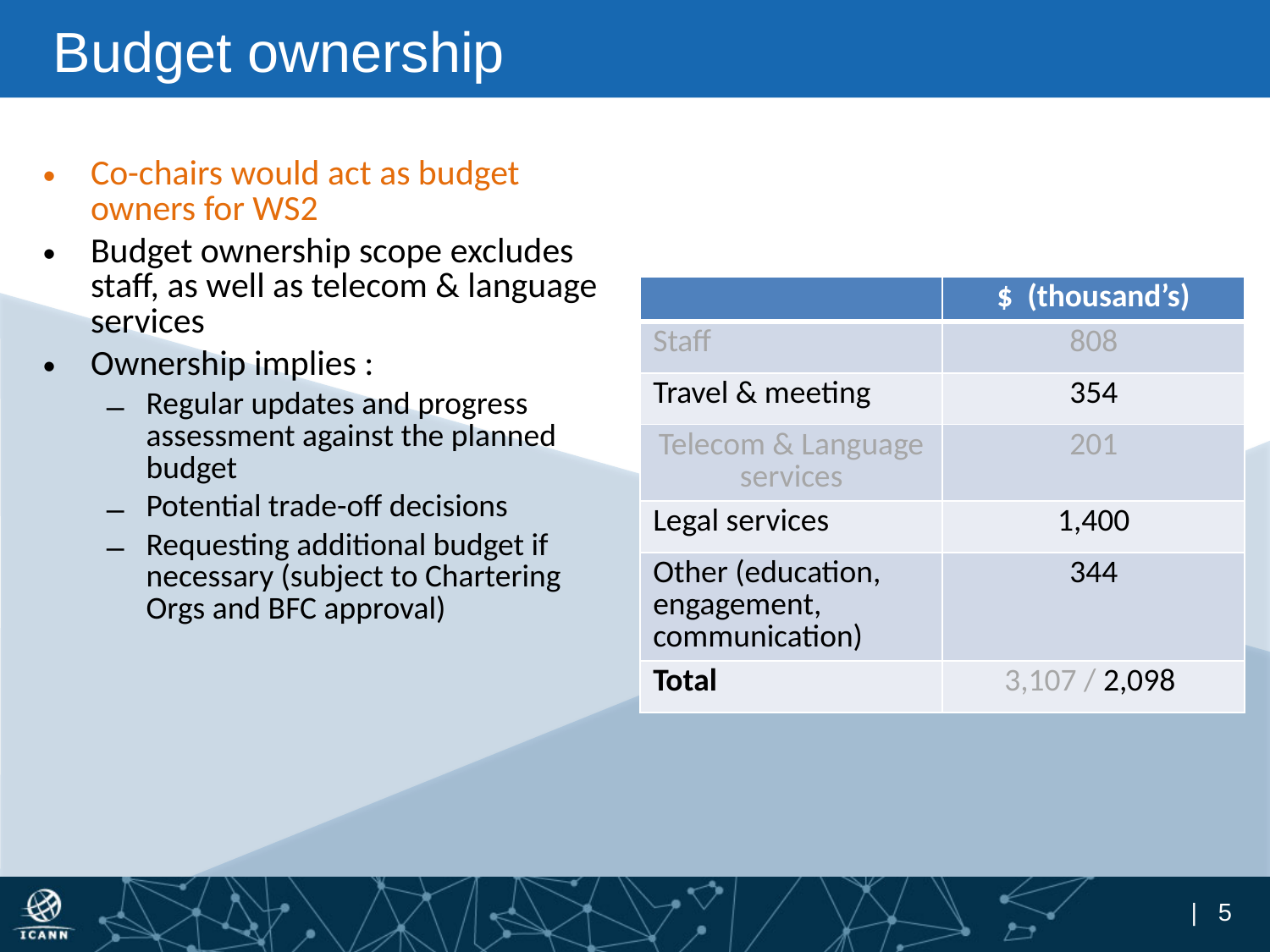

# Budget ownership
Co-chairs would act as budget owners for WS2
Budget ownership scope excludes staff, as well as telecom & language services
Ownership implies :
Regular updates and progress assessment against the planned budget
Potential trade-off decisions
Requesting additional budget if necessary (subject to Chartering Orgs and BFC approval)

|  | $ (thousand’s) |
| --- | --- |
| Staff | 808 |
| Travel & meeting | 354 |
| Telecom & Language services | 201 |
| Legal services | 1,400 |
| Other (education, engagement, communication) | 344 |
| Total | 3,107 / 2,098 |